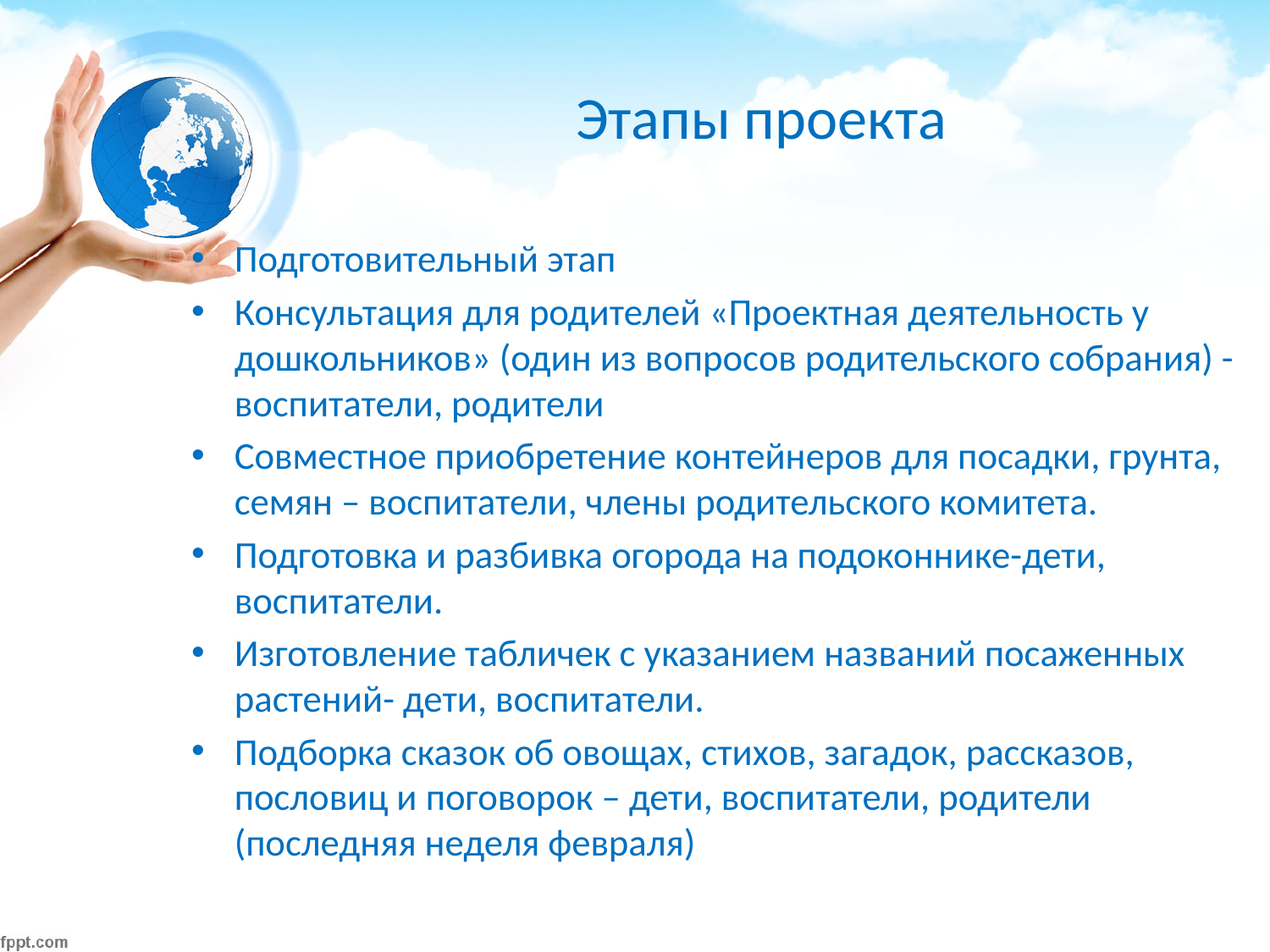

# Этапы проекта
Подготовительный этап
Консультация для родителей «Проектная деятельность у дошкольников» (один из вопросов родительского собрания) - воспитатели, родители
Совместное приобретение контейнеров для посадки, грунта, семян – воспитатели, члены родительского комитета.
Подготовка и разбивка огорода на подоконнике-дети, воспитатели.
Изготовление табличек с указанием названий посаженных растений- дети, воспитатели.
Подборка сказок об овощах, стихов, загадок, рассказов, пословиц и поговорок – дети, воспитатели, родители (последняя неделя февраля)